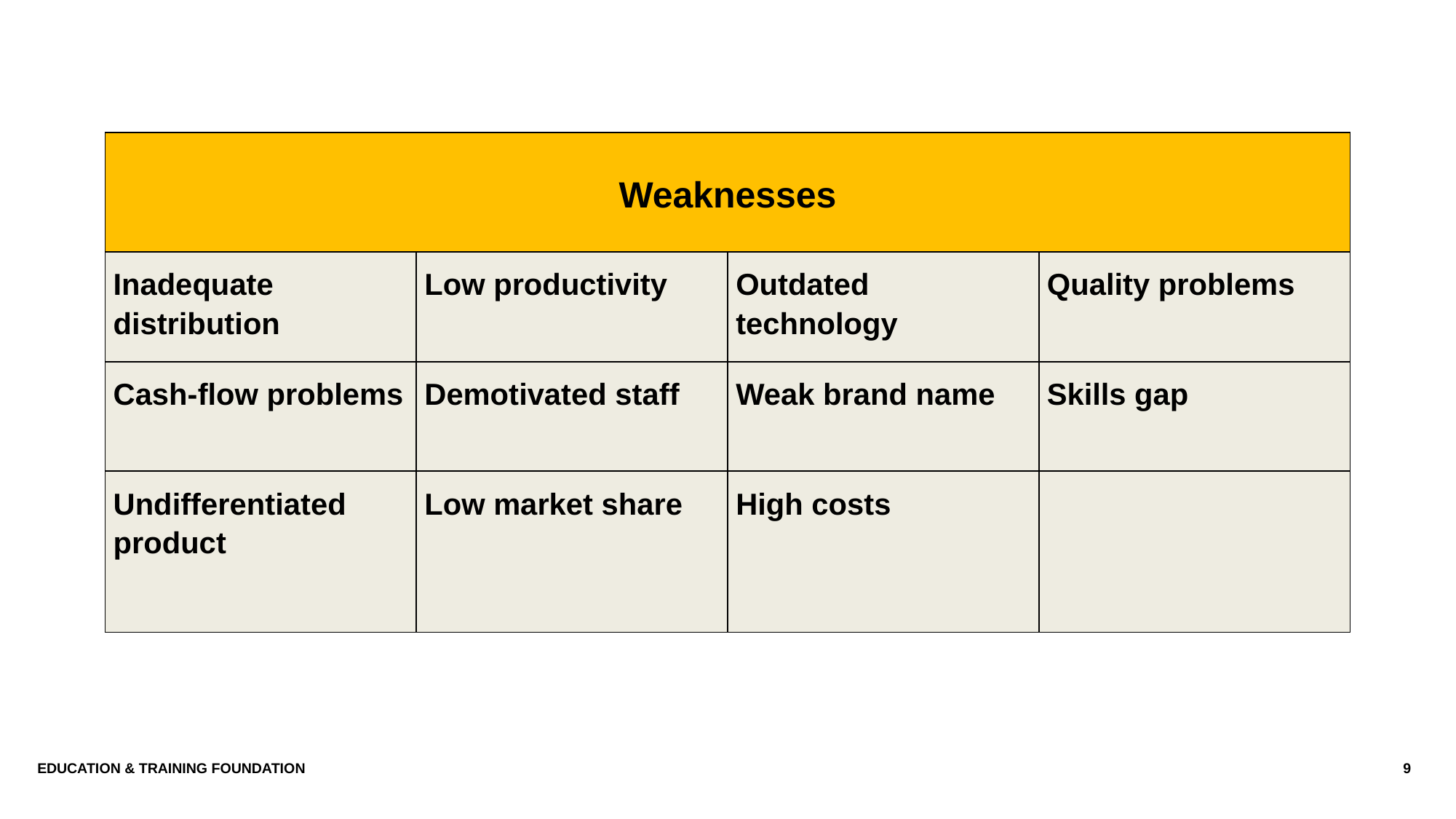

| Weaknesses |  |  |  |
| --- | --- | --- | --- |
| Inadequate distribution | Low productivity | Outdated technology | Quality problems |
| Cash-flow problems | Demotivated staff | Weak brand name | Skills gap |
| Undifferentiated product | Low market share | High costs |  |
Education & Training Foundation
9